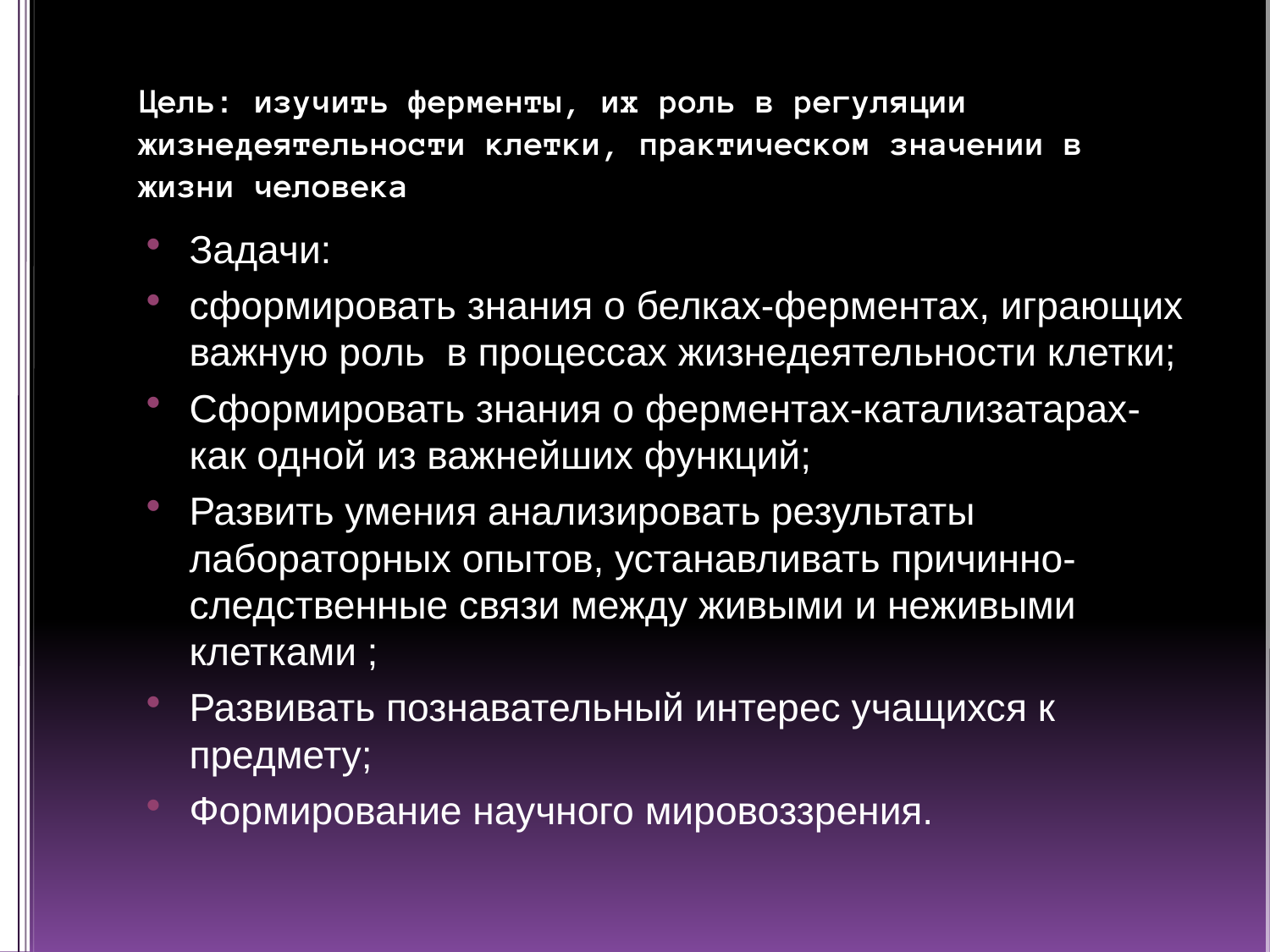

# Цель: изучить ферменты, их роль в регуляции жизнедеятельности клетки, практическом значении в жизни человека
Задачи:
сформировать знания о белках-ферментах, играющих важную роль  в процессах жизнедеятельности клетки;
Сформировать знания о ферментах-катализатарах-как одной из важнейших функций;
Развить умения анализировать результаты лабораторных опытов, устанавливать причинно-следственные связи между живыми и неживыми клетками ;
Развивать познавательный интерес учащихся к предмету;
Формирование научного мировоззрения.